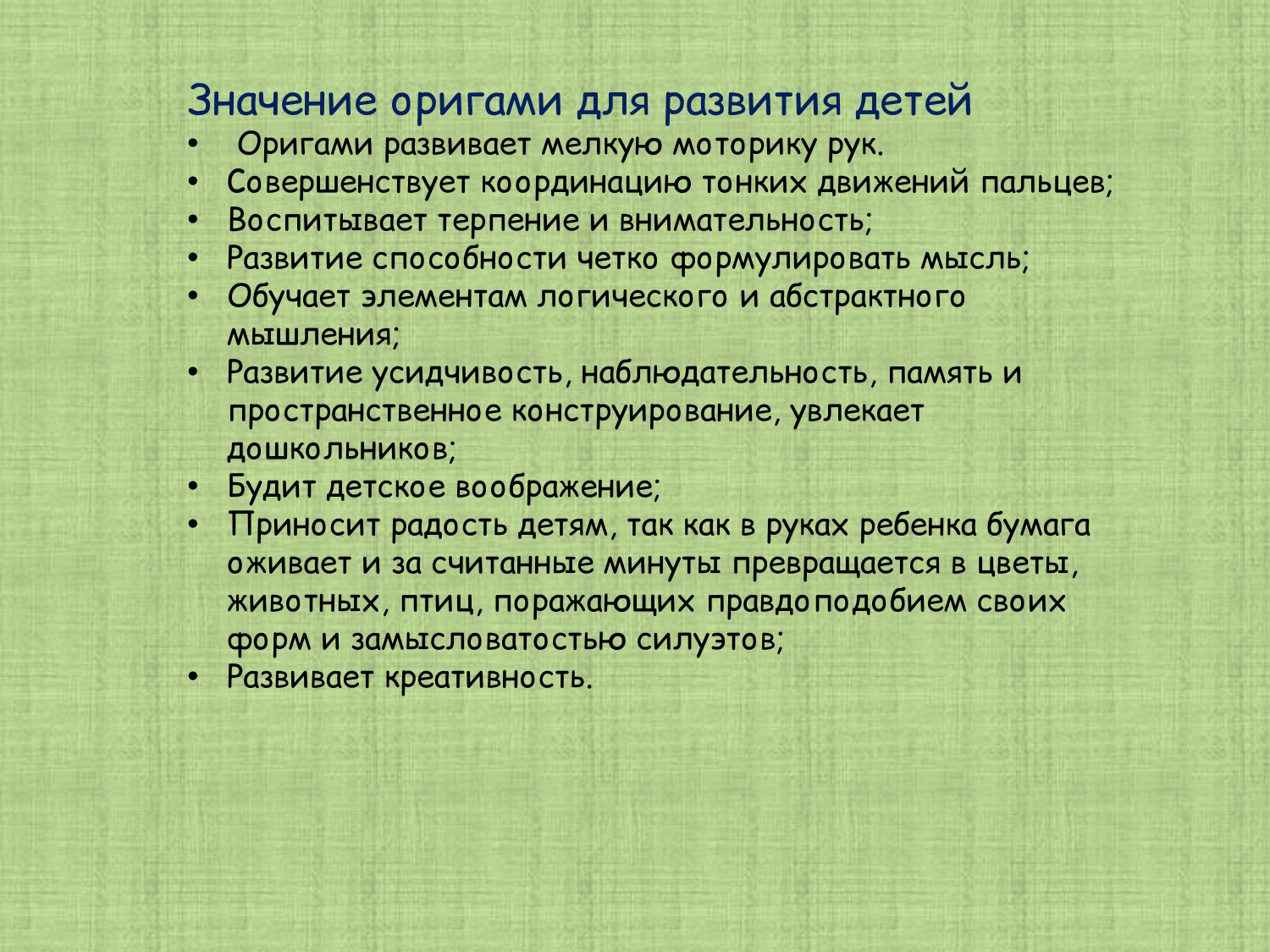

#
Значение оригами для развития детей
 Оригами развивает мелкую моторику рук.
Совершенствует координацию тонких движений пальцев;
Воспитывает терпение и внимательность;
Развитие способности четко формулировать мысль;
Обучает элементам логического и абстрактного мышления;
Развитие усидчивость, наблюдательность, память и пространственное конструирование, увлекает дошкольников;
Будит детское воображение;
Приносит радость детям, так как в руках ребенка бумага оживает и за считанные минуты превращается в цветы, животных, птиц, поражающих правдоподобием своих форм и замысловатостью силуэтов;
Развивает креативность.